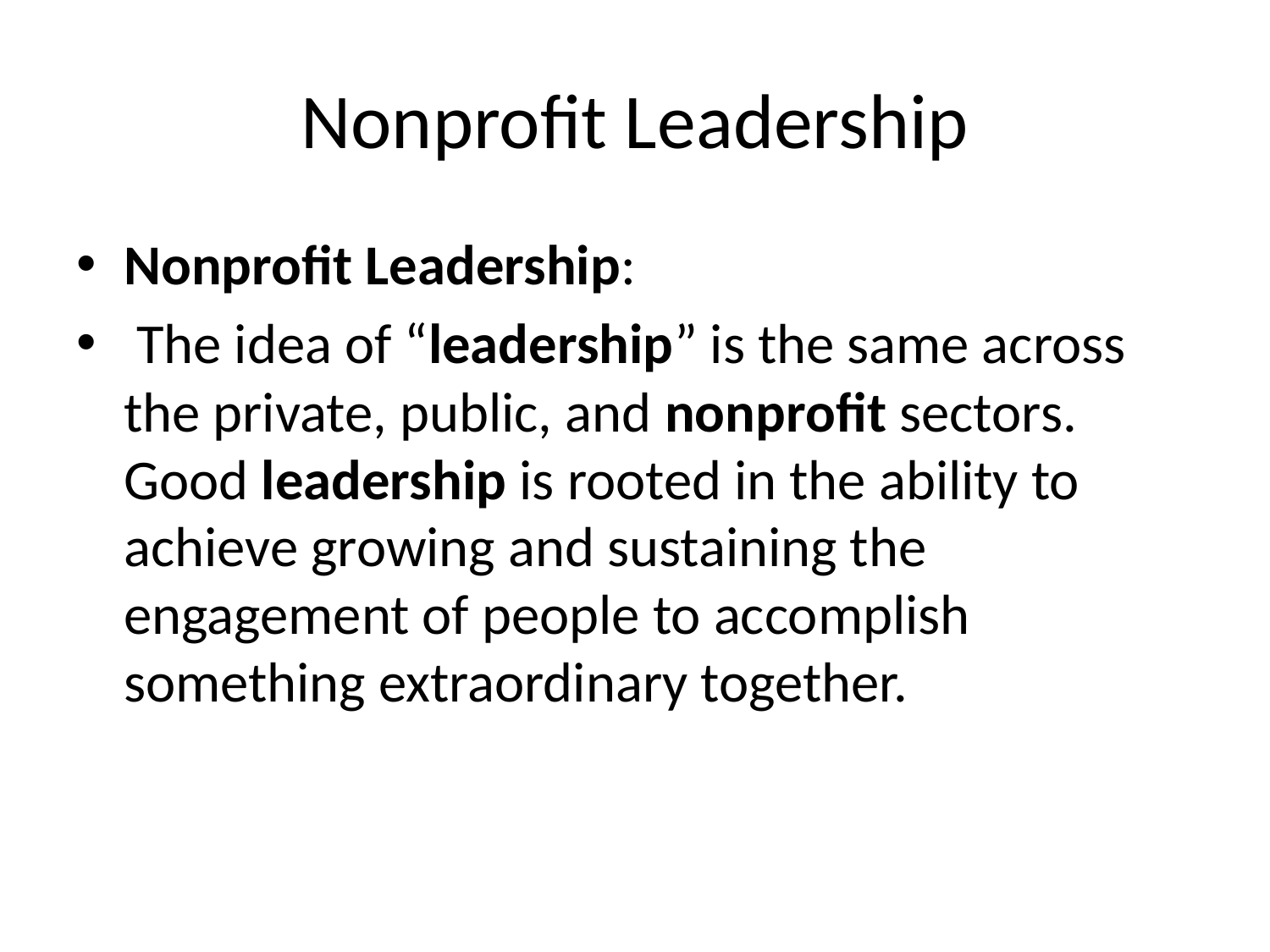

# Nonprofit Leadership
Nonprofit Leadership:
 The idea of “leadership” is the same across the private, public, and nonprofit sectors. Good leadership is rooted in the ability to achieve growing and sustaining the engagement of people to accomplish something extraordinary together.